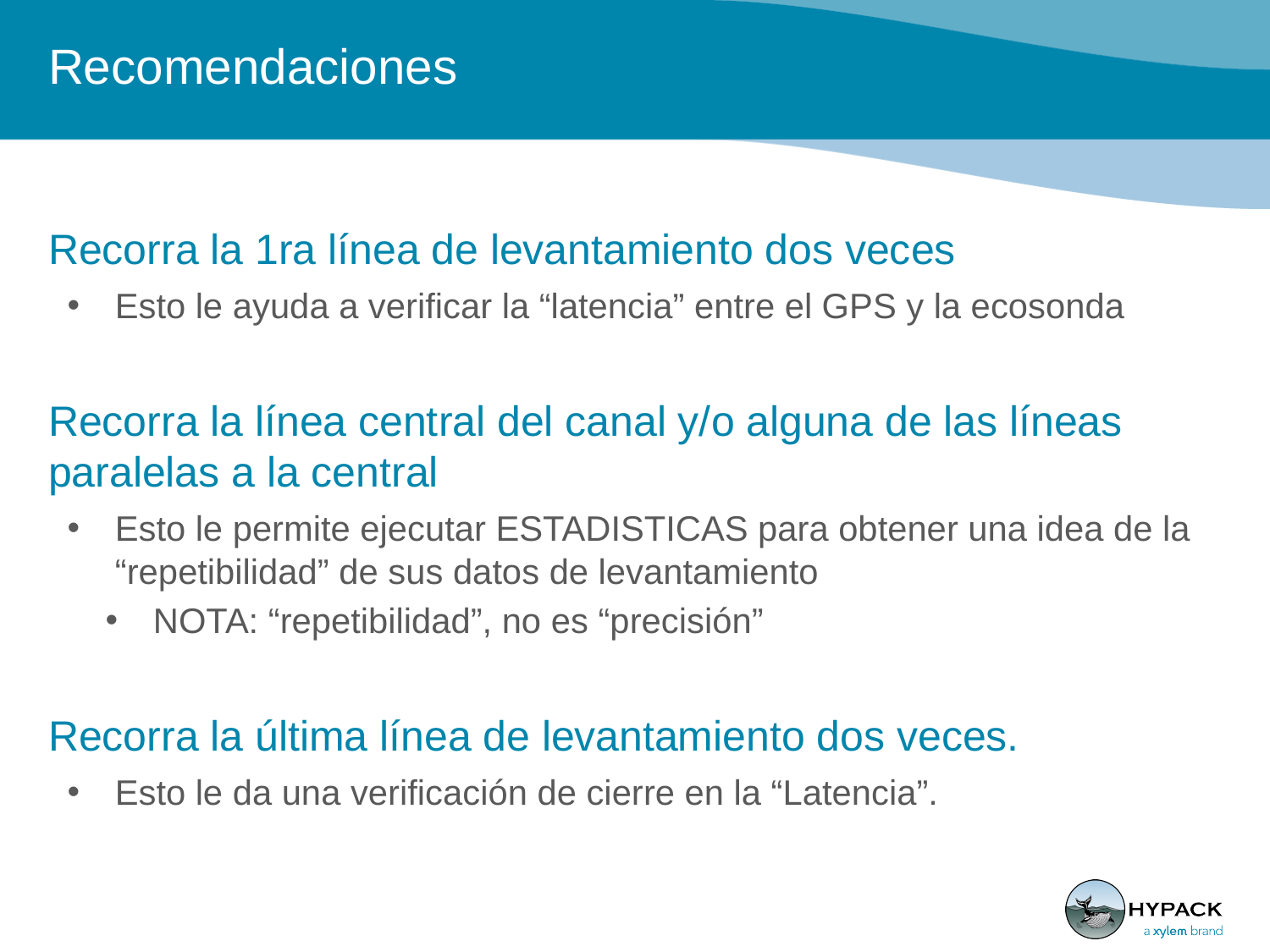

# Recomendaciones
Recorra la 1ra línea de levantamiento dos veces
Esto le ayuda a verificar la “latencia” entre el GPS y la ecosonda

Recorra la línea central del canal y/o alguna de las líneas paralelas a la central
Esto le permite ejecutar ESTADISTICAS para obtener una idea de la “repetibilidad” de sus datos de levantamiento
NOTA: “repetibilidad”, no es “precisión”

Recorra la última línea de levantamiento dos veces.
Esto le da una verificación de cierre en la “Latencia”.